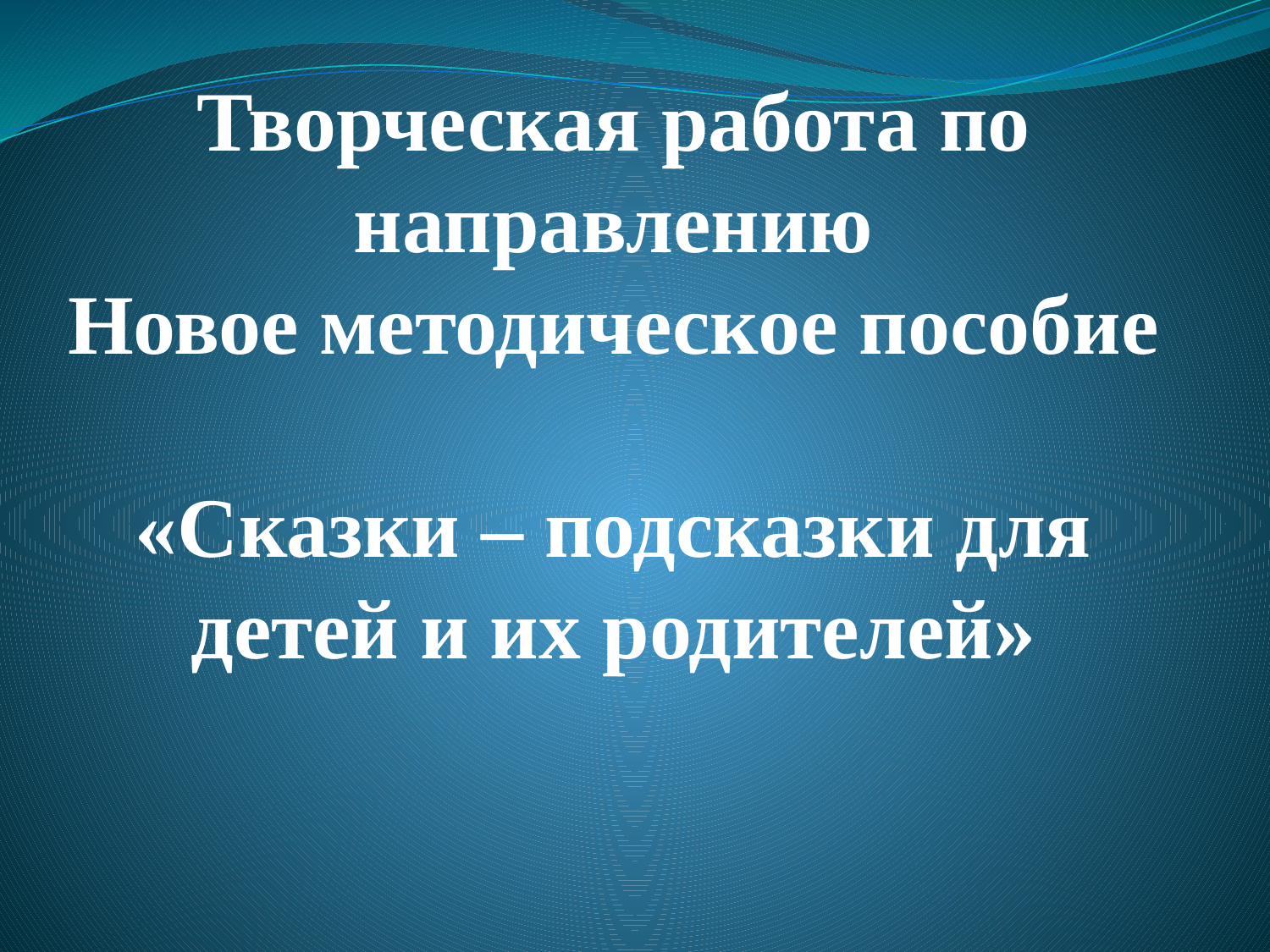

# Творческая работа по направлению Новое методическое пособие «Сказки – подсказки для детей и их родителей»